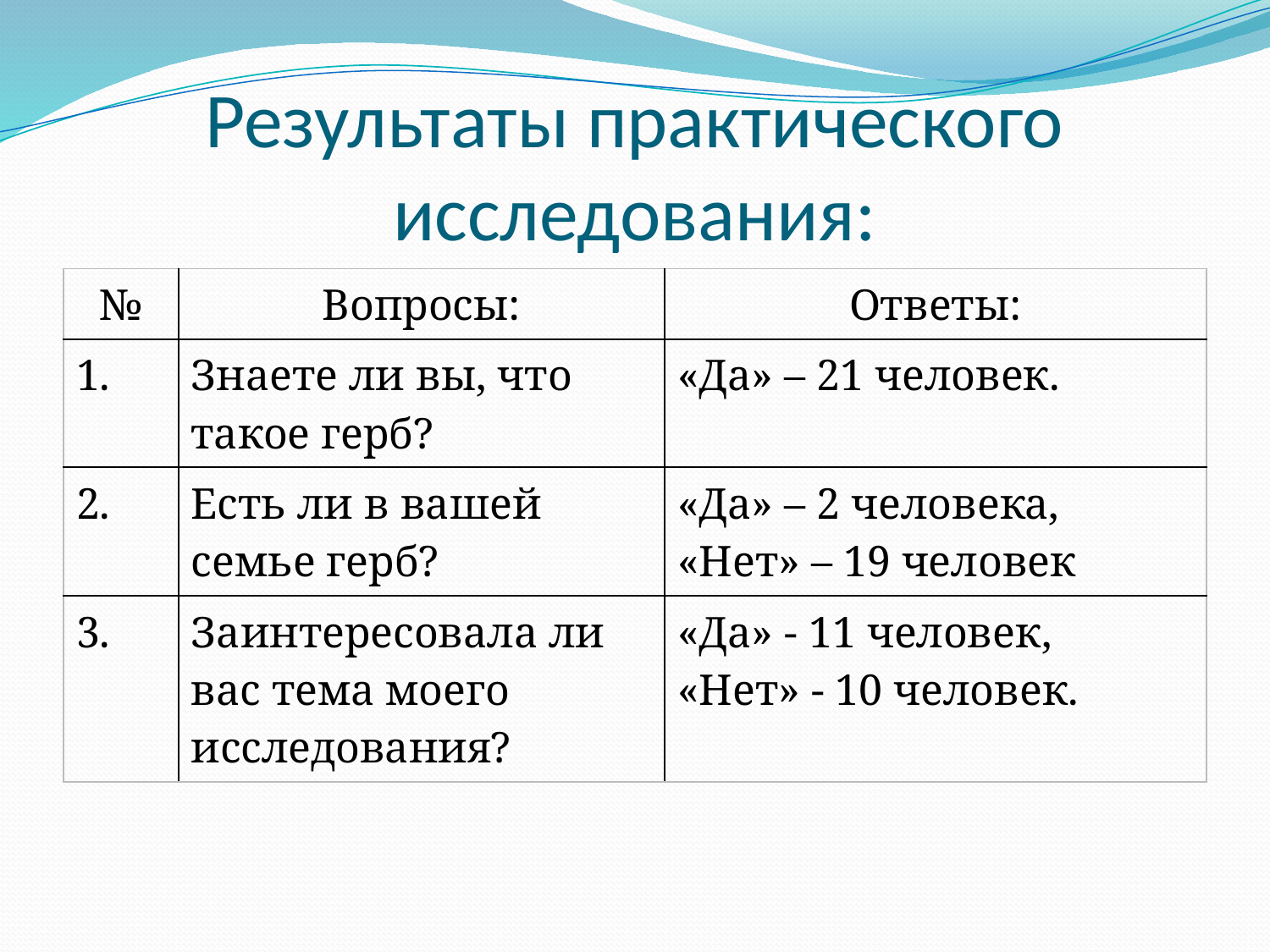

# Результаты практического исследования:
| № | Вопросы: | Ответы: |
| --- | --- | --- |
| 1. | Знаете ли вы, что такое герб? | «Да» – 21 человек. |
| 2. | Есть ли в вашей семье герб? | «Да» – 2 человека, «Нет» – 19 человек |
| 3. | Заинтересовала ли вас тема моего исследования? | «Да» - 11 человек, «Нет» - 10 человек. |